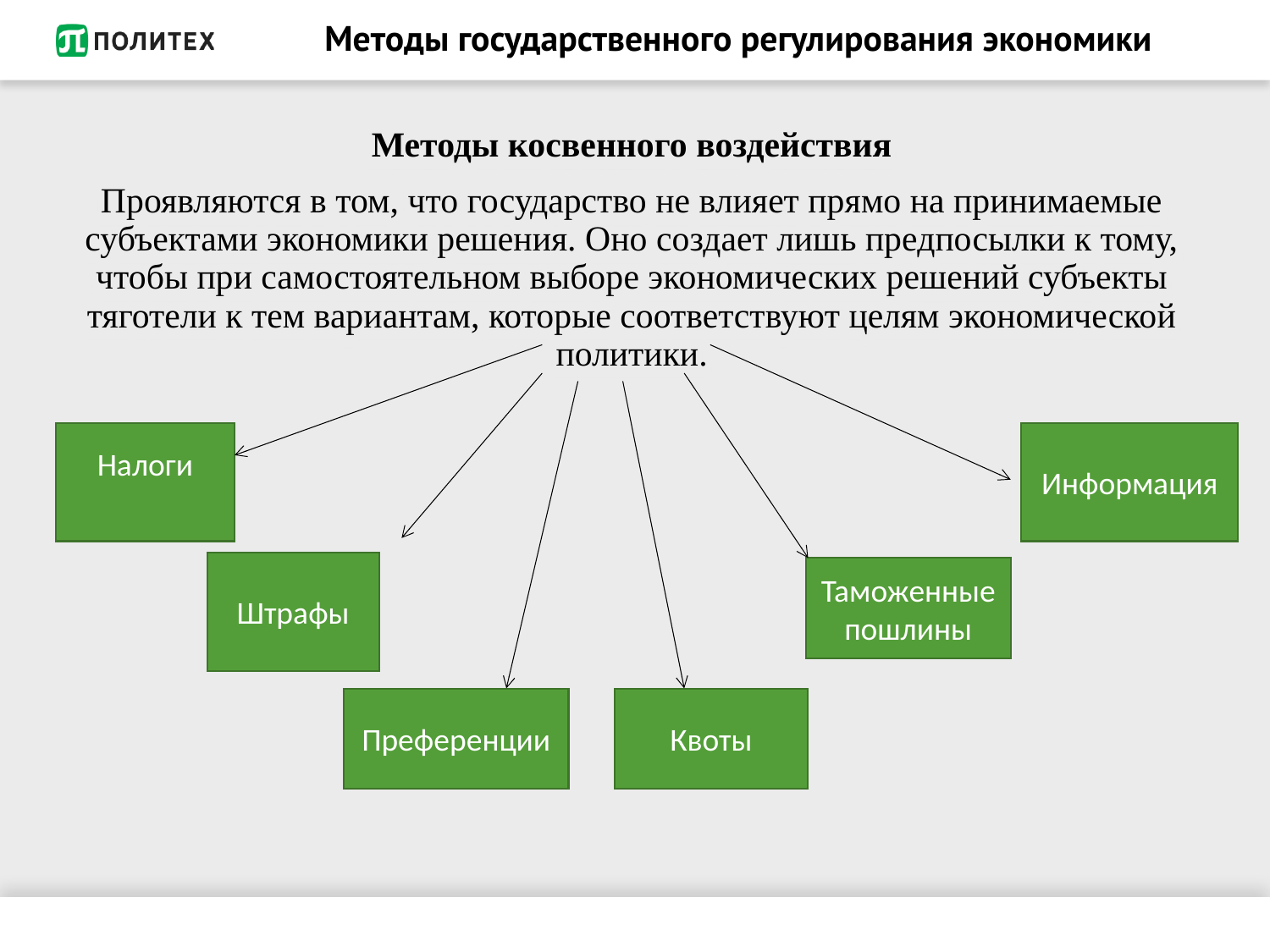

# Методы государственного регулирования экономики
Методы косвенного воздействия
Проявляются в том, что государство не влияет прямо на принимаемые субъектами экономики решения. Оно создает лишь предпосылки к тому, чтобы при самостоятельном выборе экономических решений субъекты тяготели к тем вариантам, которые соответствуют целям экономической политики.

Налоги

Информация
Штрафы
Таможенные пошлины
Преференции
Квоты